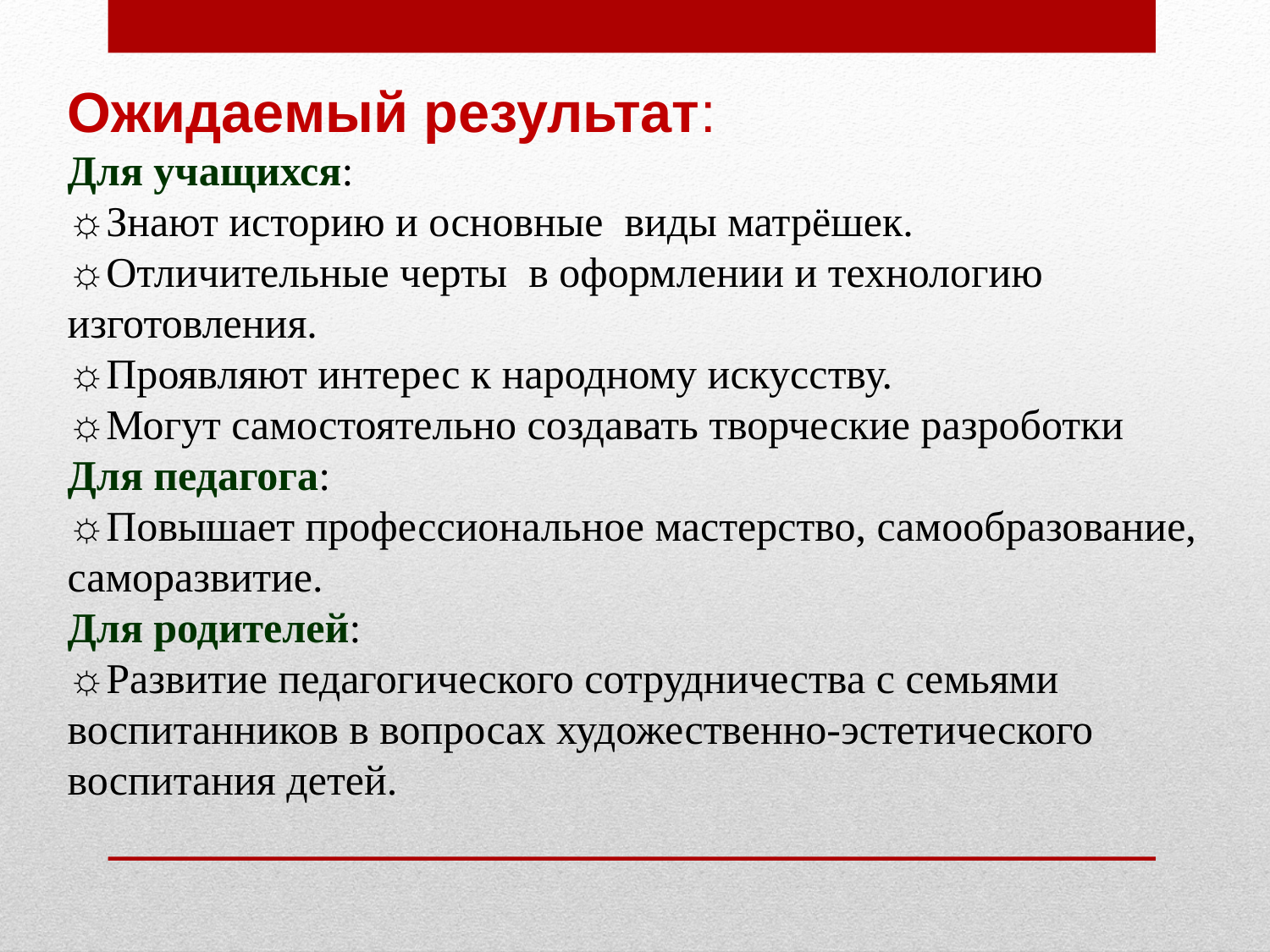

Ожидаемый результат:
Для учащихся:
☼Знают историю и основные  виды матрёшек.
☼Отличительные черты  в оформлении и технологию изготовления.
☼Проявляют интерес к народному искусству.
☼Могут самостоятельно создавать творческие разроботки
Для педагога:
☼Повышает профессиональное мастерство, самообразование, саморазвитие.
Для родителей:
☼Развитие педагогического сотрудничества с семьями воспитанников в вопросах художественно-эстетического воспитания детей.